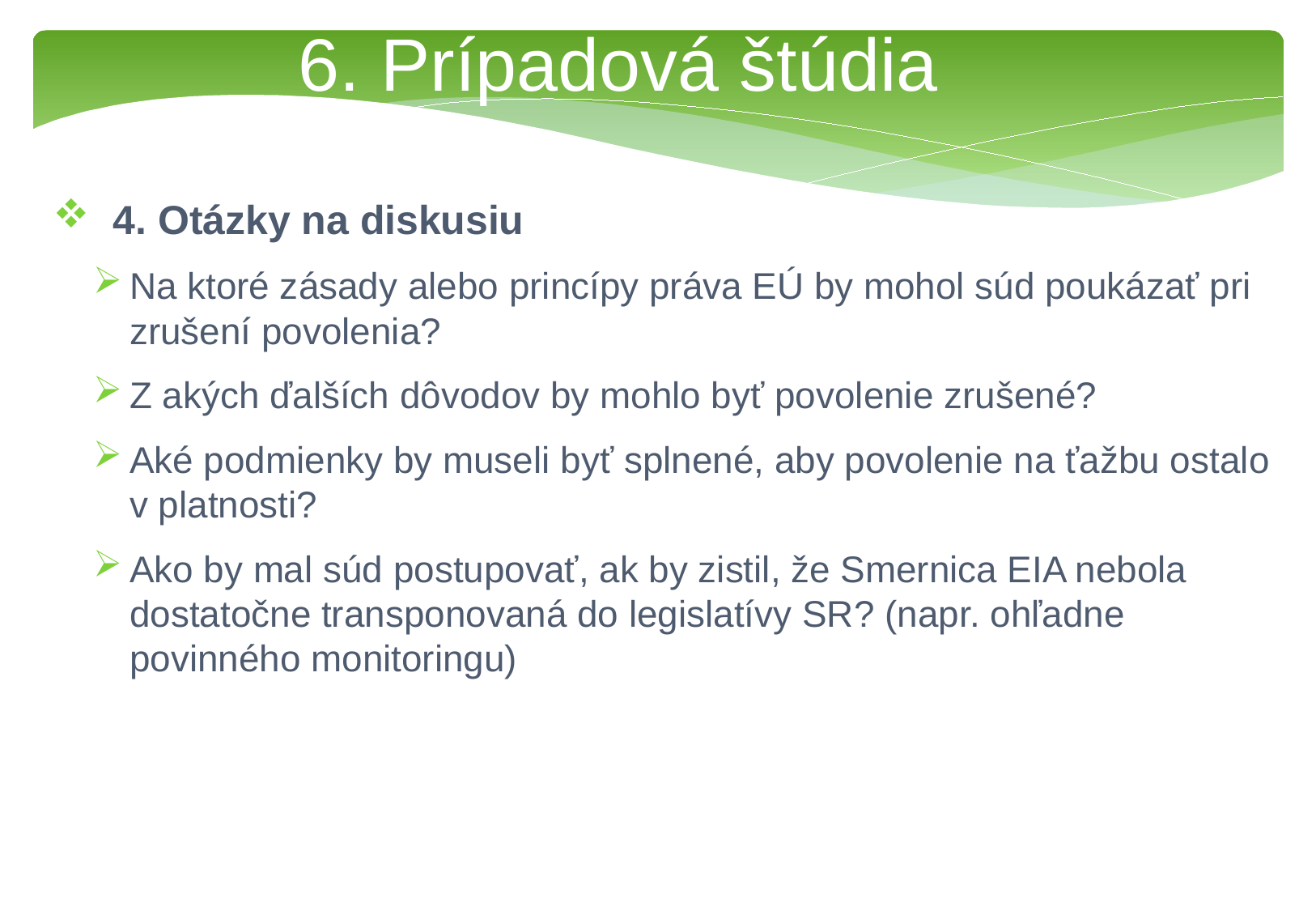

6. Prípadová štúdia
  4. Otázky na diskusiu
Na ktoré zásady alebo princípy práva EÚ by mohol súd poukázať pri zrušení povolenia?
Z akých ďalších dôvodov by mohlo byť povolenie zrušené?
Aké podmienky by museli byť splnené, aby povolenie na ťažbu ostalo v platnosti?
Ako by mal súd postupovať, ak by zistil, že Smernica EIA nebola dostatočne transponovaná do legislatívy SR? (napr. ohľadne povinného monitoringu)